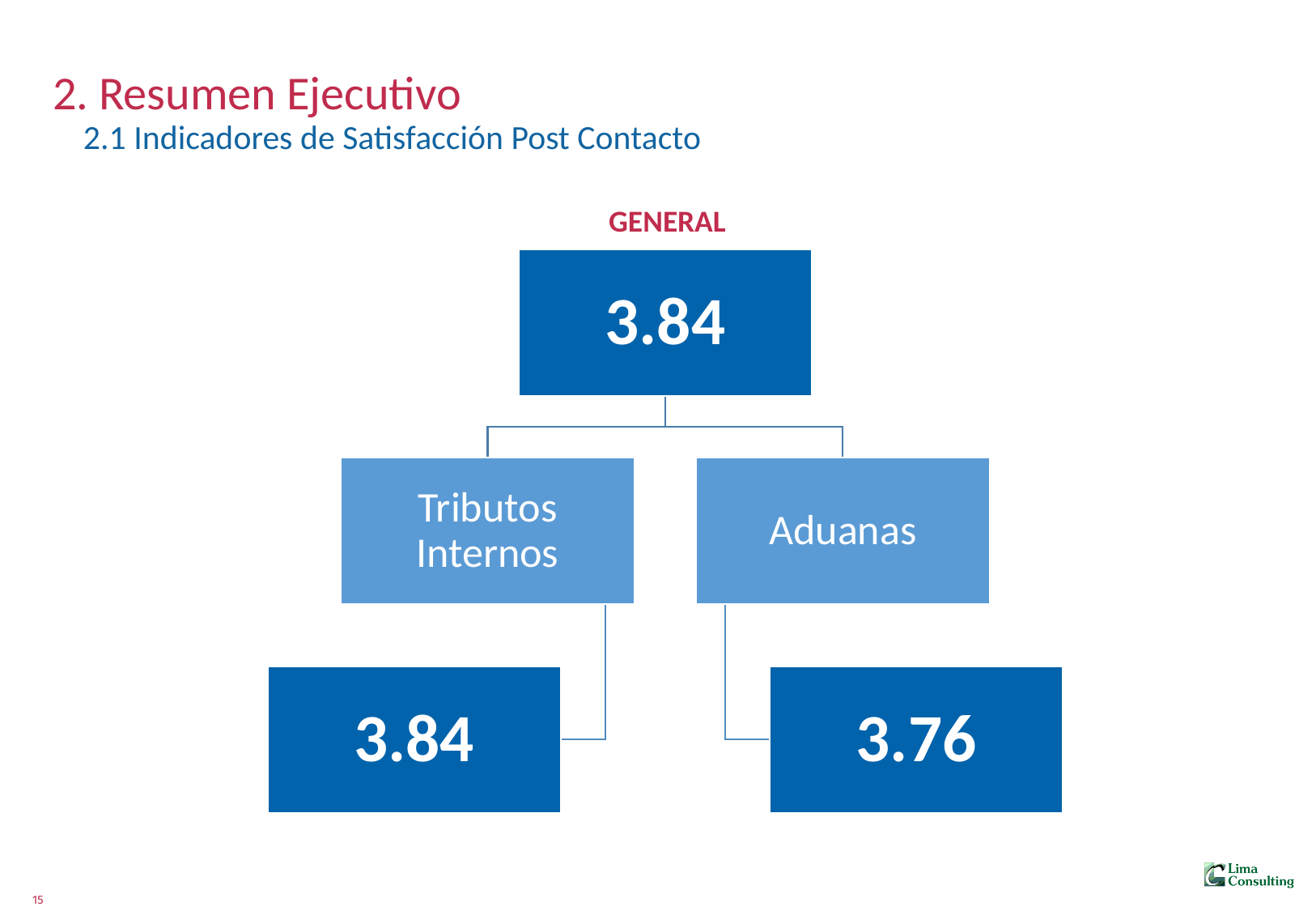

# 2. Resumen Ejecutivo 2.1 Indicadores de Satisfacción Post Contacto
GENERAL
3.84
Tributos Internos
3.84
Aduanas
3.76